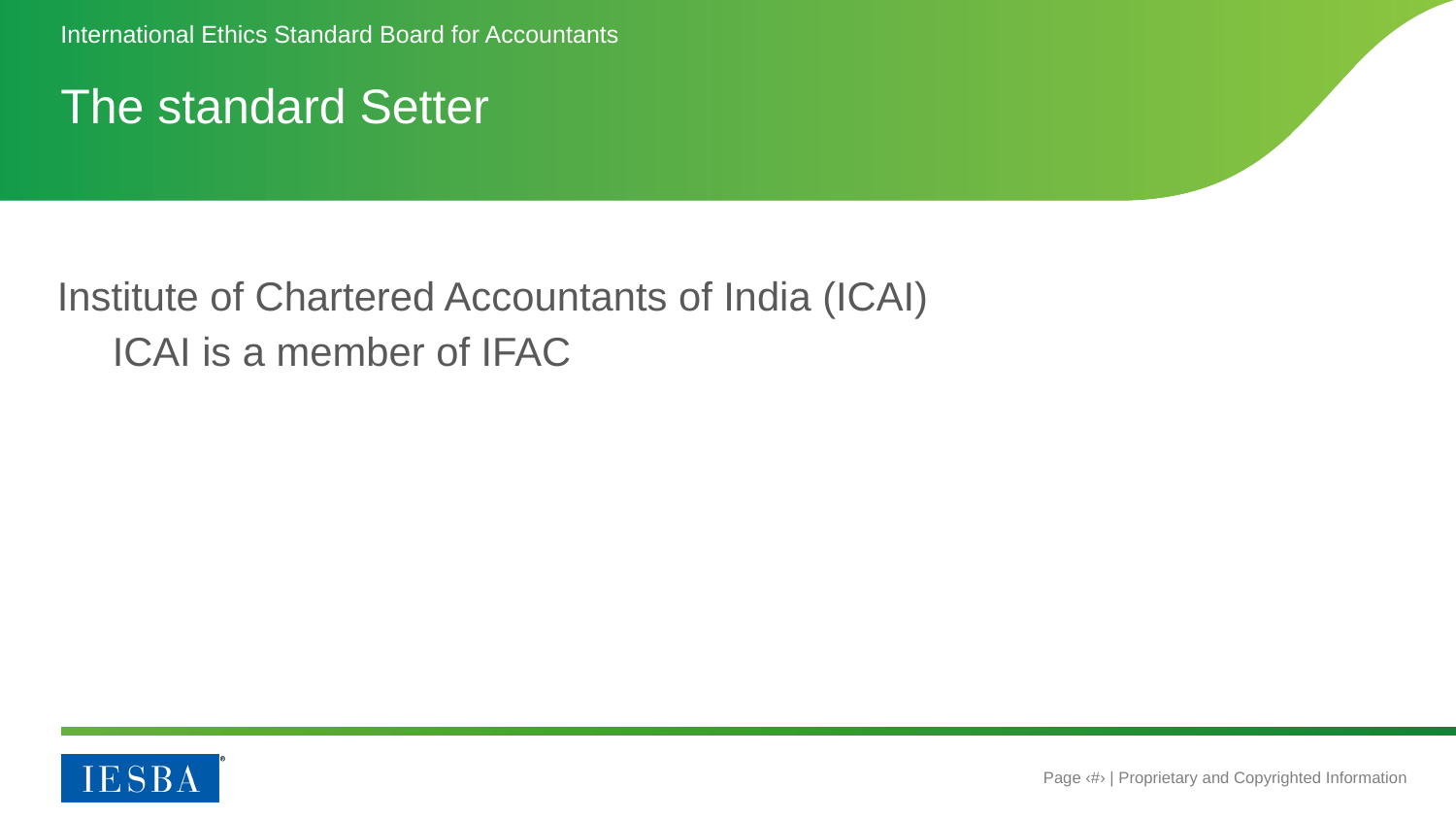

International Ethics Standard Board for Accountants
# The standard Setter
Institute of Chartered Accountants of India (ICAI)
ICAI is a member of IFAC